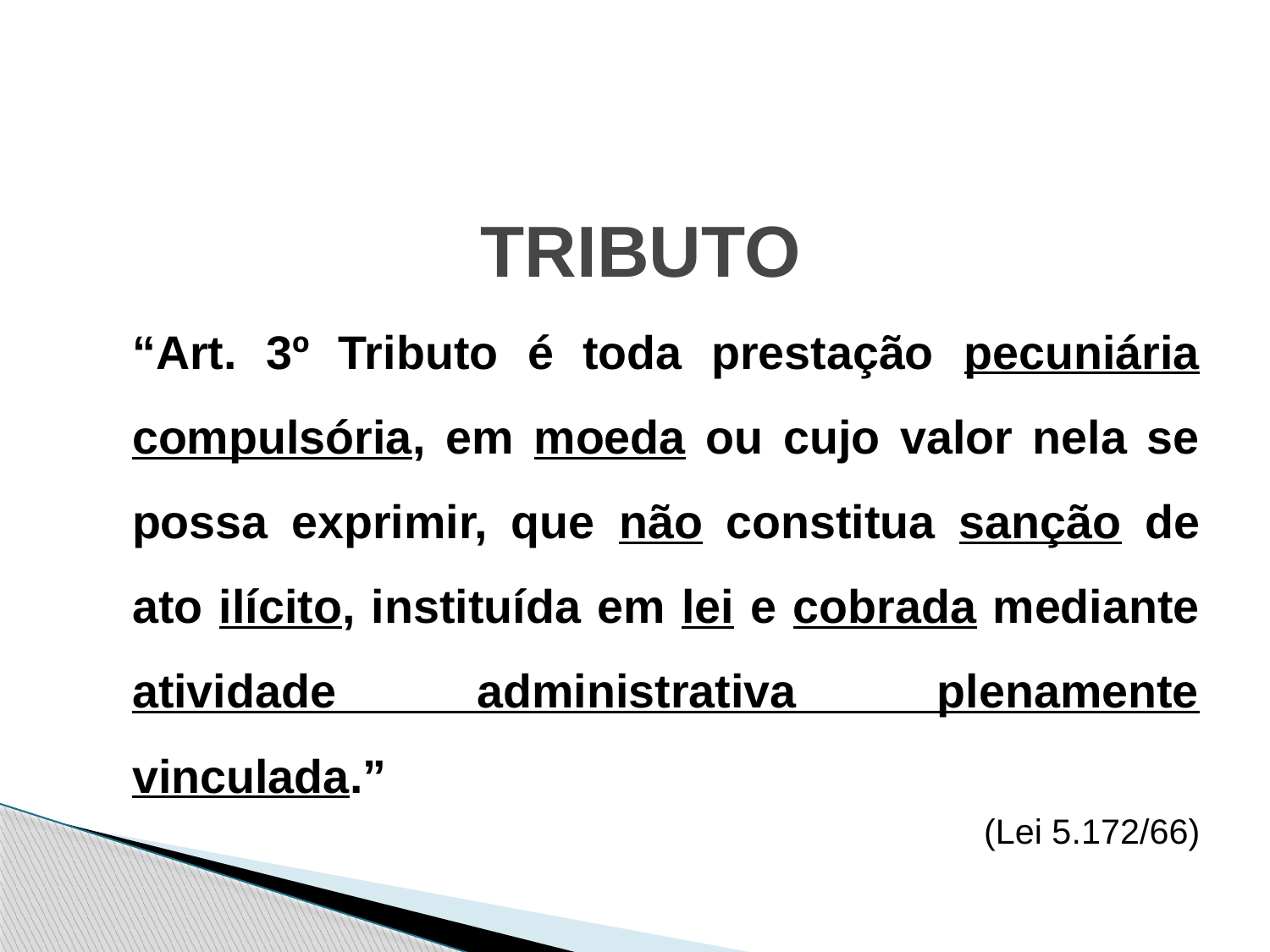

# TRIBUTO
	“Art. 3º Tributo é toda prestação pecuniária compulsória, em moeda ou cujo valor nela se possa exprimir, que não constitua sanção de ato ilícito, instituída em lei e cobrada mediante atividade administrativa plenamente vinculada.”
(Lei 5.172/66)